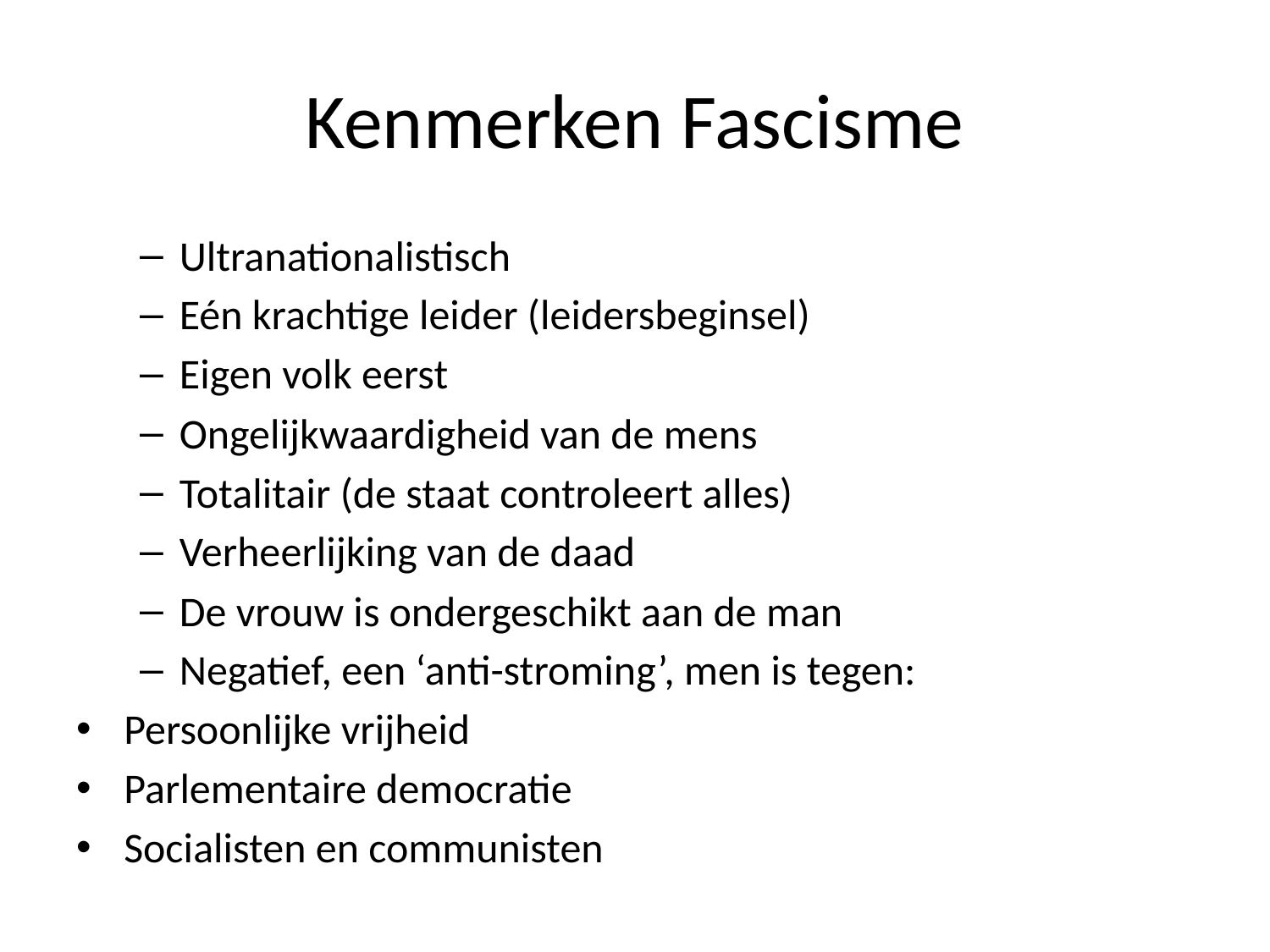

# Kenmerken Fascisme
Ultranationalistisch
Eén krachtige leider (leidersbeginsel)
Eigen volk eerst
Ongelijkwaardigheid van de mens
Totalitair (de staat controleert alles)
Verheerlijking van de daad
De vrouw is ondergeschikt aan de man
Negatief, een ‘anti-stroming’, men is tegen:
Persoonlijke vrijheid
Parlementaire democratie
Socialisten en communisten